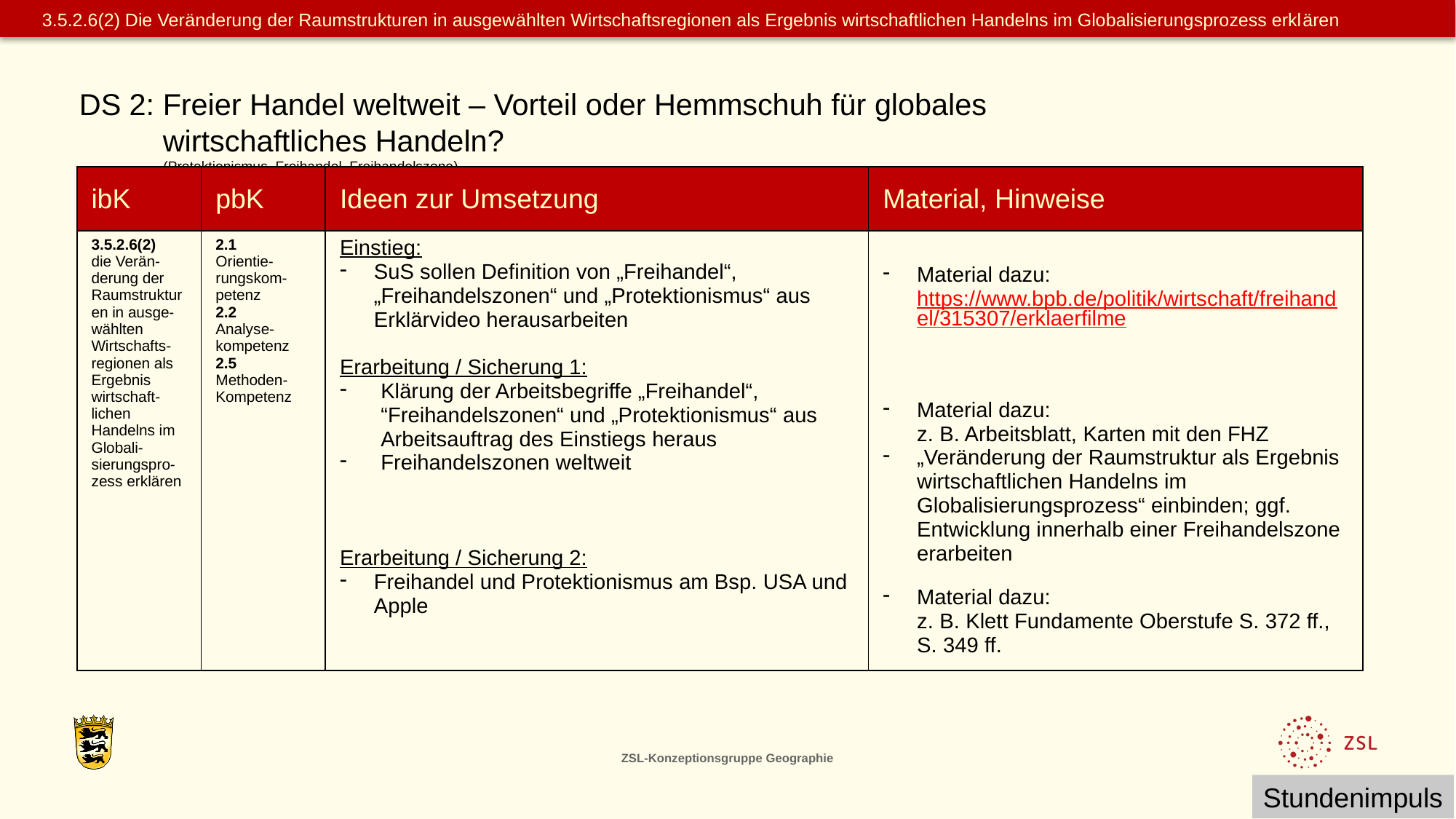

3.5.2.6(2) Die Veränderung der Raumstrukturen in ausgewählten Wirtschaftsregionen als Ergebnis wirtschaftlichen Handelns im Globalisierungsprozess erklären
DS 2: Freier Handel weltweit – Vorteil oder Hemmschuh für globales
          wirtschaftliches Handeln?
                      (Protektionismus, Freihandel, Freihandelszone)

| ibK | pbK | Ideen zur Umsetzung | Material, Hinweise |
| --- | --- | --- | --- |
| 3.5.2.6(2) die Verän-derung der Raumstrukturen in ausge-wählten Wirtschafts-regionen als Ergebnis wirtschaft-lichen Handelns im Globali-sierungspro-zess erklären | 2.1 Orientie-rungskom-petenz 2.2 Analyse-kompetenz 2.5 Methoden- Kompetenz | Einstieg: SuS sollen Definition von „Freihandel“, „Freihandelszonen“ und „Protektionismus“ aus Erklärvideo herausarbeiten Erarbeitung / Sicherung 1: Klärung der Arbeitsbegriffe „Freihandel“, “Freihandelszonen“ und „Protektionismus“ aus Arbeitsauftrag des Einstiegs heraus Freihandelszonen weltweit Erarbeitung / Sicherung 2: Freihandel und Protektionismus am Bsp. USA und Apple | Material dazu: https://www.bpb.de/politik/wirtschaft/freihandel/315307/erklaerfilme Material dazu: z. B. Arbeitsblatt, Karten mit den FHZ „Veränderung der Raumstruktur als Ergebnis wirtschaftlichen Handelns im Globalisierungsprozess“ einbinden; ggf. Entwicklung innerhalb einer Freihandelszone erarbeiten Material dazu: z. B. Klett Fundamente Oberstufe S. 372 ff., S. 349 ff. |
ZSL-Konzeptionsgruppe Geographie
Stundenimpuls